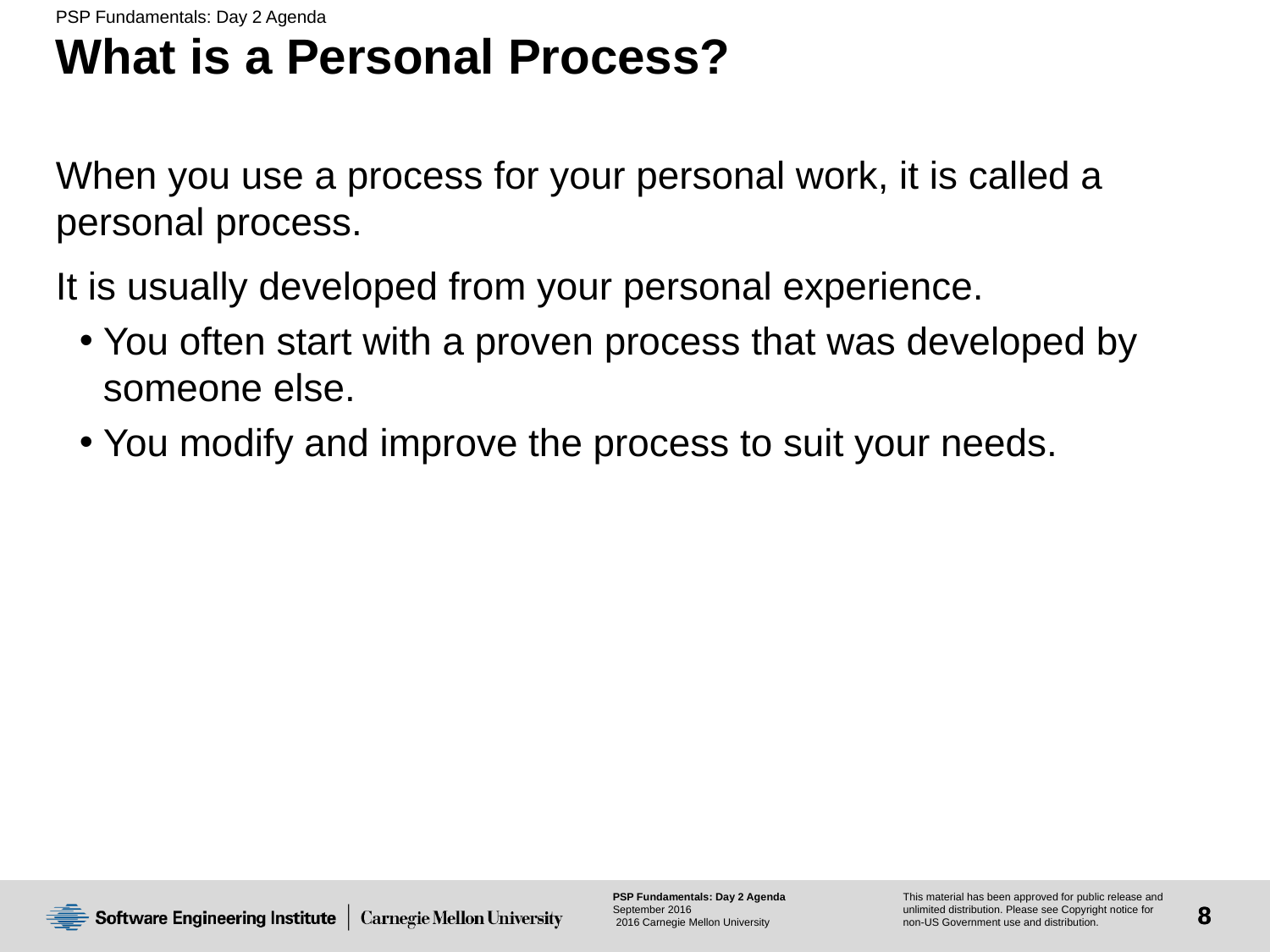

# What is a Personal Process?
When you use a process for your personal work, it is called a personal process.
It is usually developed from your personal experience.
You often start with a proven process that was developed by someone else.
You modify and improve the process to suit your needs.